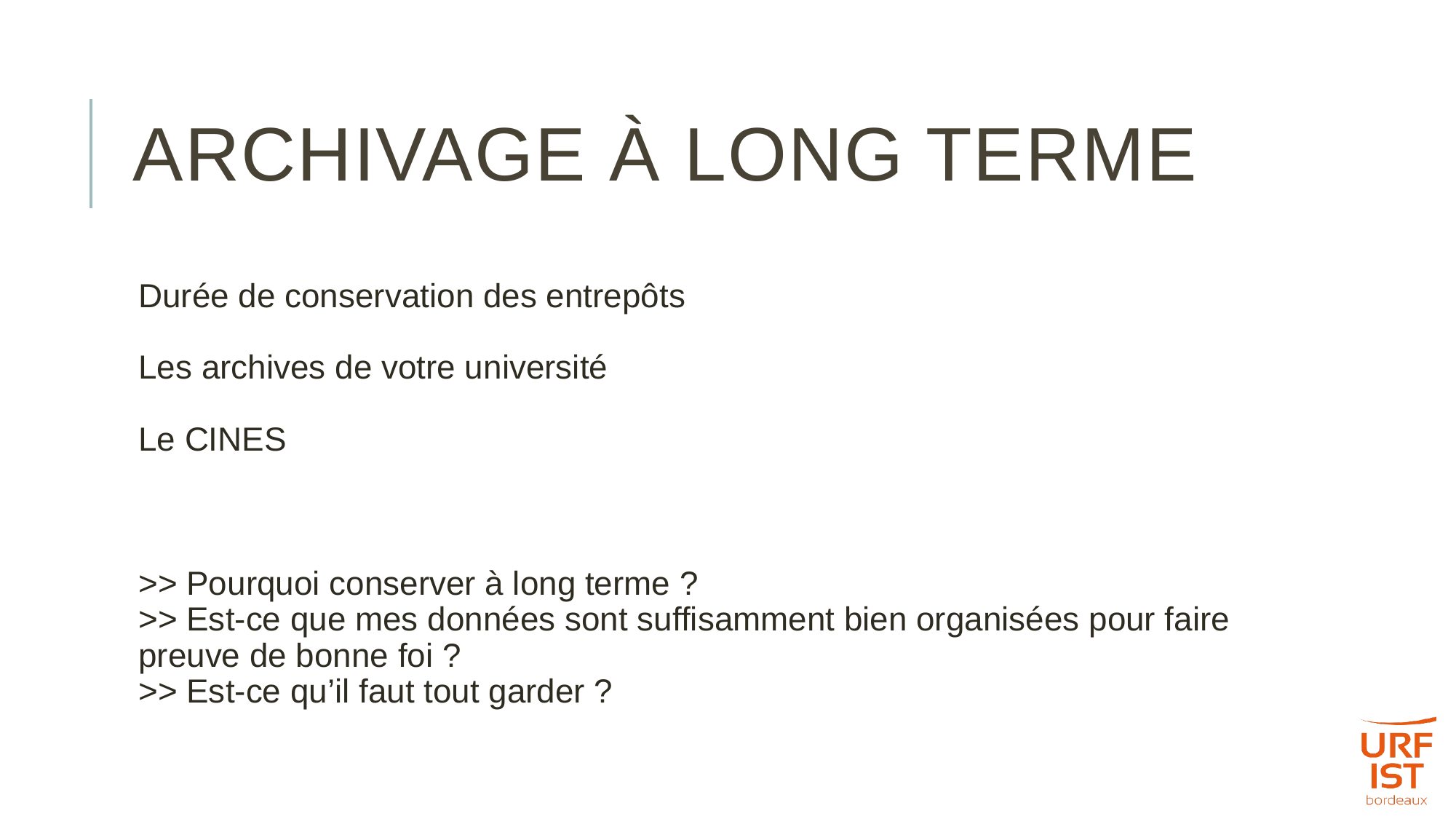

# Archivage à long terme
Durée de conservation des entrepôts

Les archives de votre université

Le CINES

>> Pourquoi conserver à long terme ?
>> Est-ce que mes données sont suffisamment bien organisées pour faire preuve de bonne foi ?
>> Est-ce qu’il faut tout garder ?